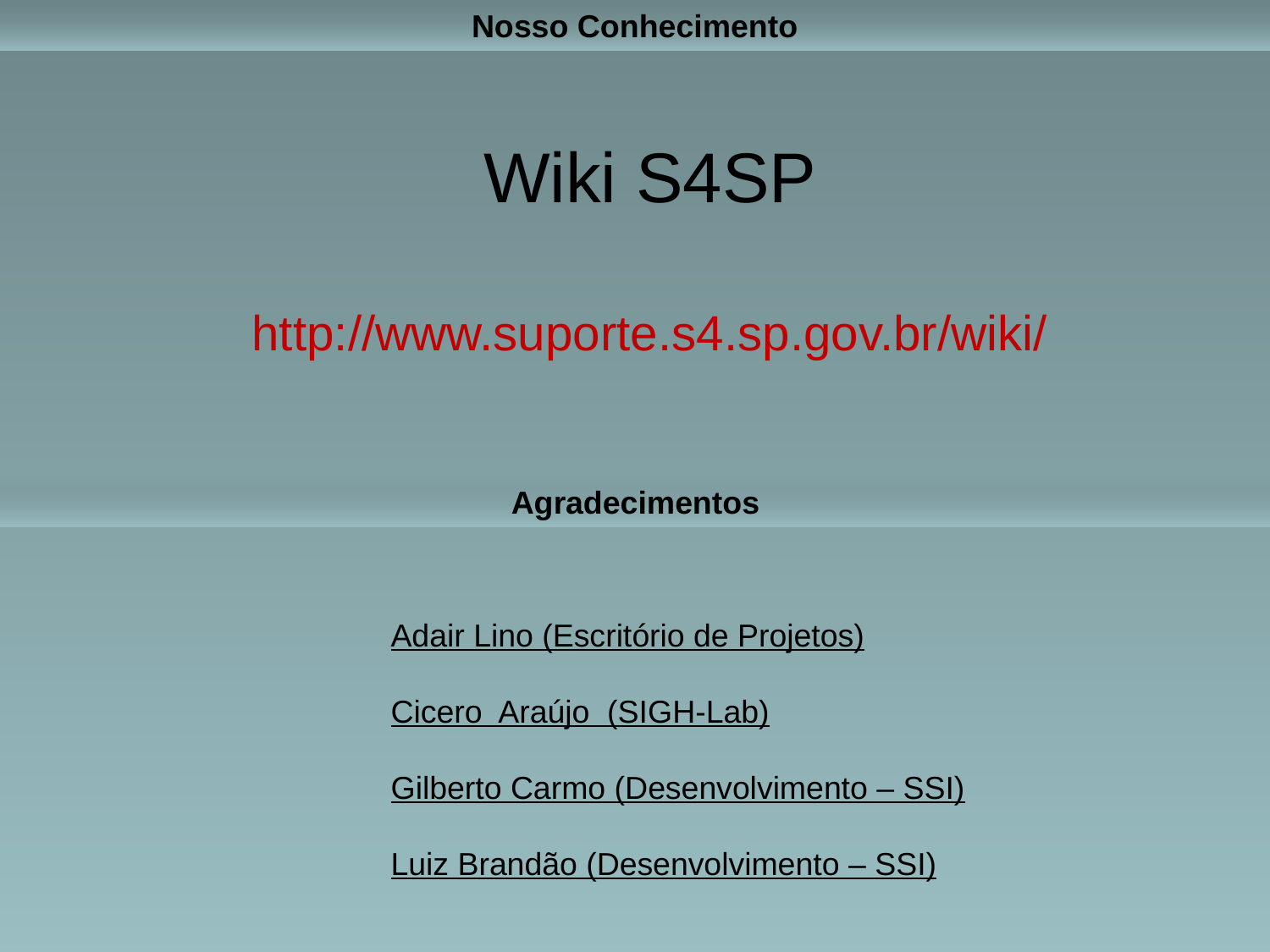

Nosso Conhecimento
Wiki S4SP

http://www.suporte.s4.sp.gov.br/wiki/

Agradecimentos
Adair Lino (Escritório de Projetos)

Cicero  Araújo  (SIGH-Lab)

Gilberto Carmo (Desenvolvimento – SSI)

Luiz Brandão (Desenvolvimento – SSI)